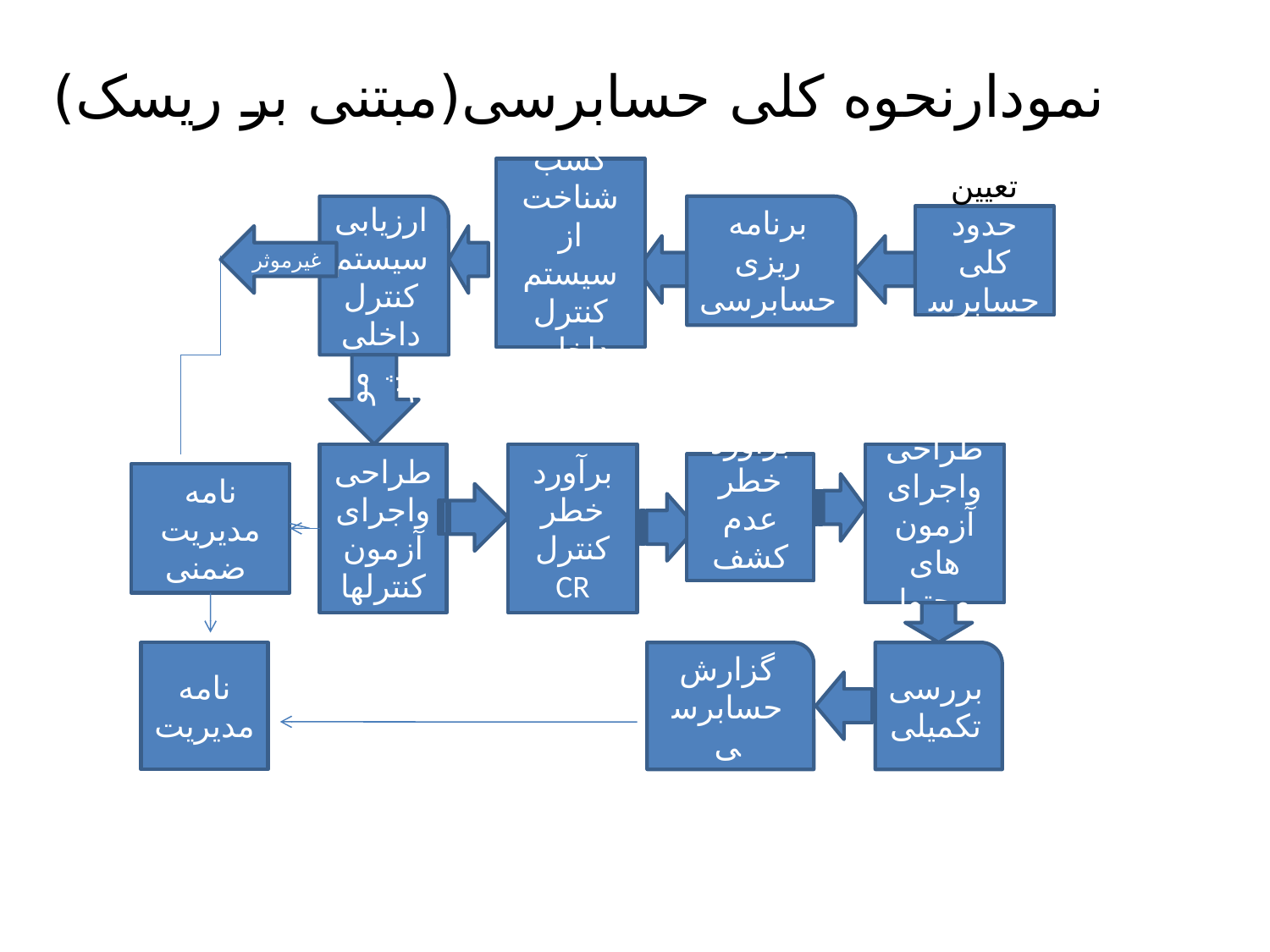

# نمودارنحوه کلی حسابرسی(مبتنی بر ریسک)
کسب شناخت از سیستم کنترل داخلی
ارزیابی سیستم کنترل داخلی
برنامه ریزی حسابرسی
تعیین حدود کلی حسابرسی
غیرموثر

موثر
طراحی واجرای آزمون کنترلها
برآورد خطر کنترل CR
طراحی واجرای آزمون های محتوا
برآورد خطر عدم کشف DR
نامه مدیریت ضمنی

نامه مدیریت
گزارش حسابرسی
بررسی تکمیلی